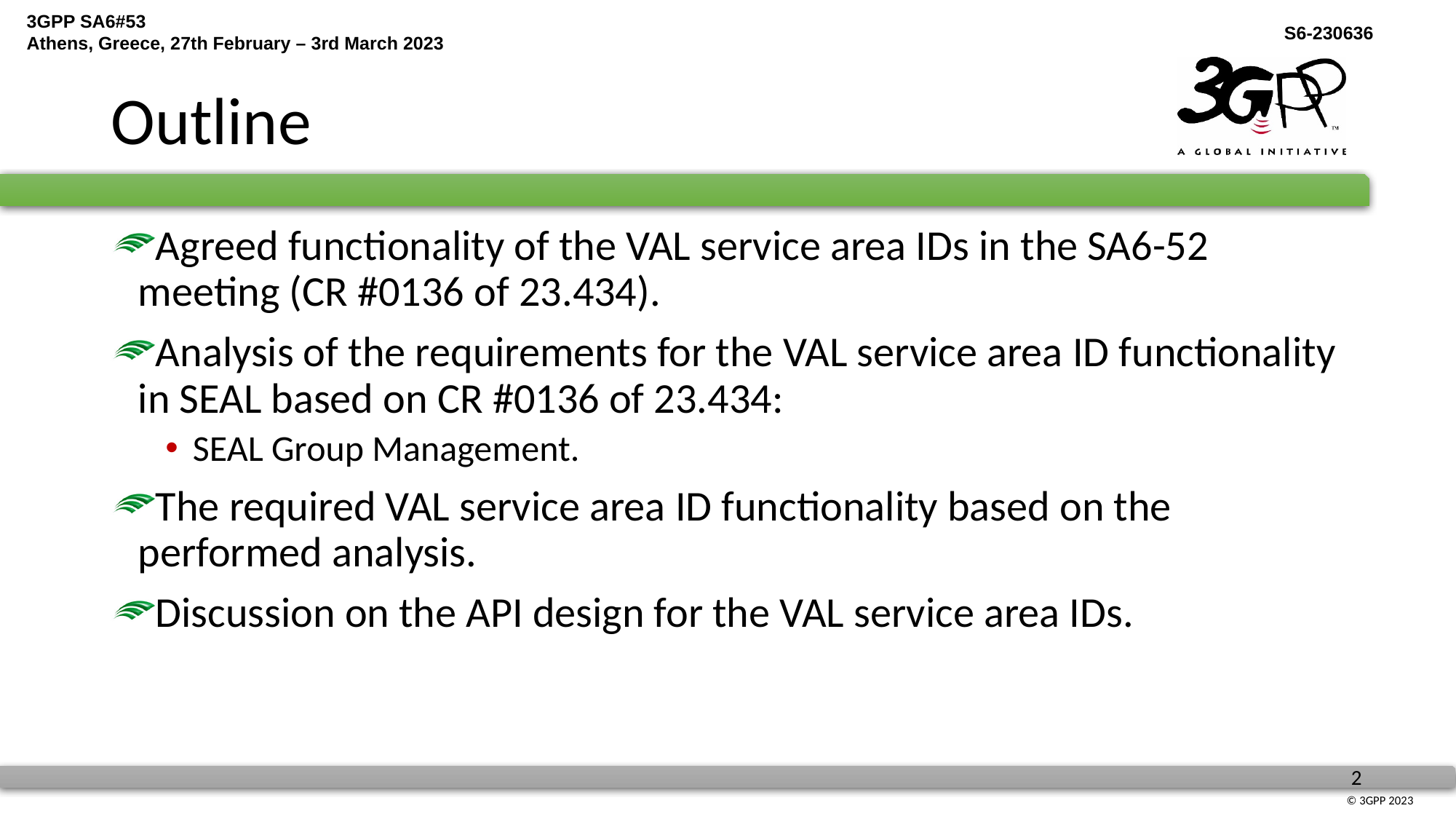

# Outline
Agreed functionality of the VAL service area IDs in the SA6-52 meeting (CR #0136 of 23.434).
Analysis of the requirements for the VAL service area ID functionality in SEAL based on CR #0136 of 23.434:
SEAL Group Management.
The required VAL service area ID functionality based on the performed analysis.
Discussion on the API design for the VAL service area IDs.